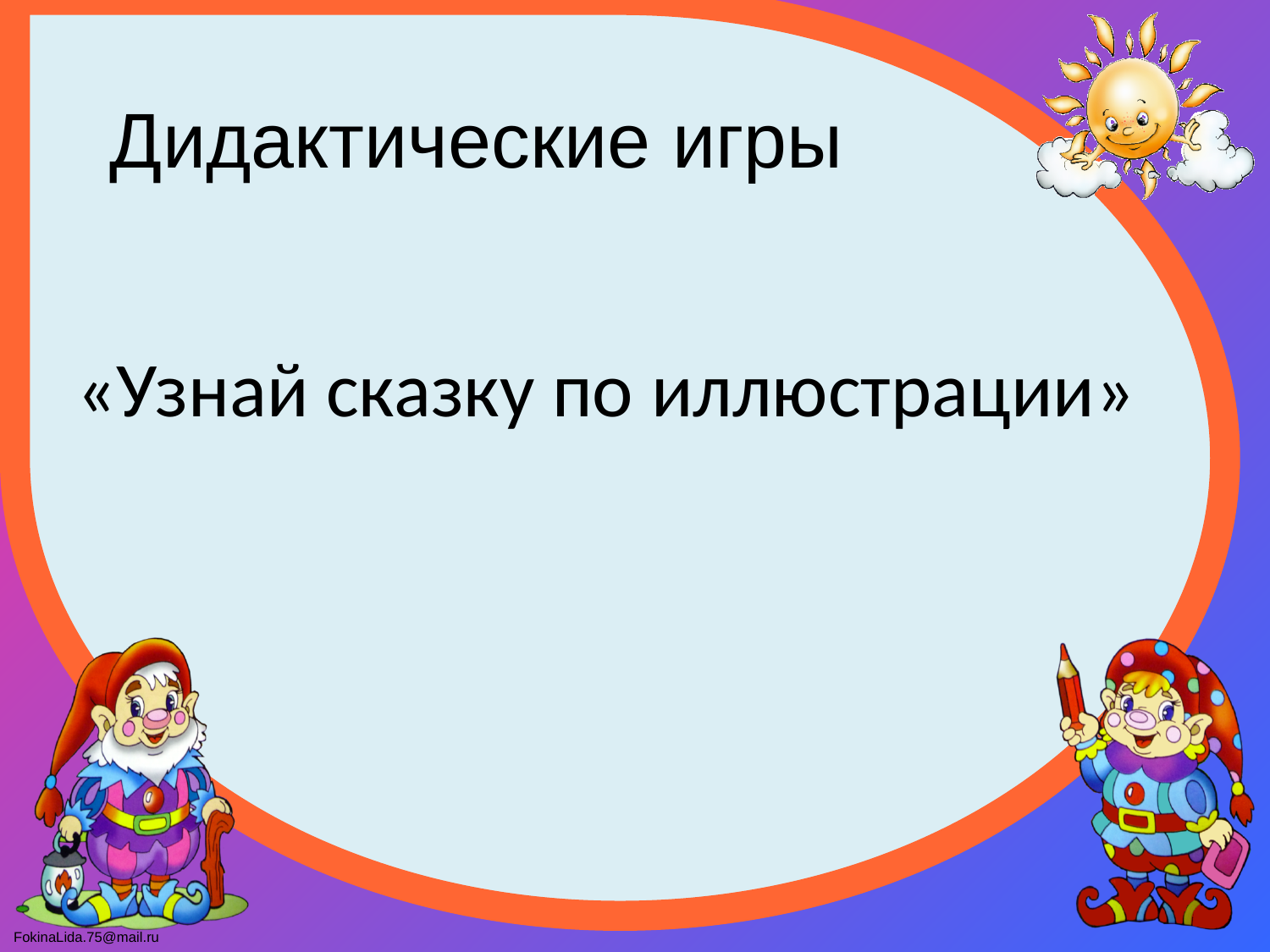

Дидактические игры
# «Узнай сказку по иллюстрации»